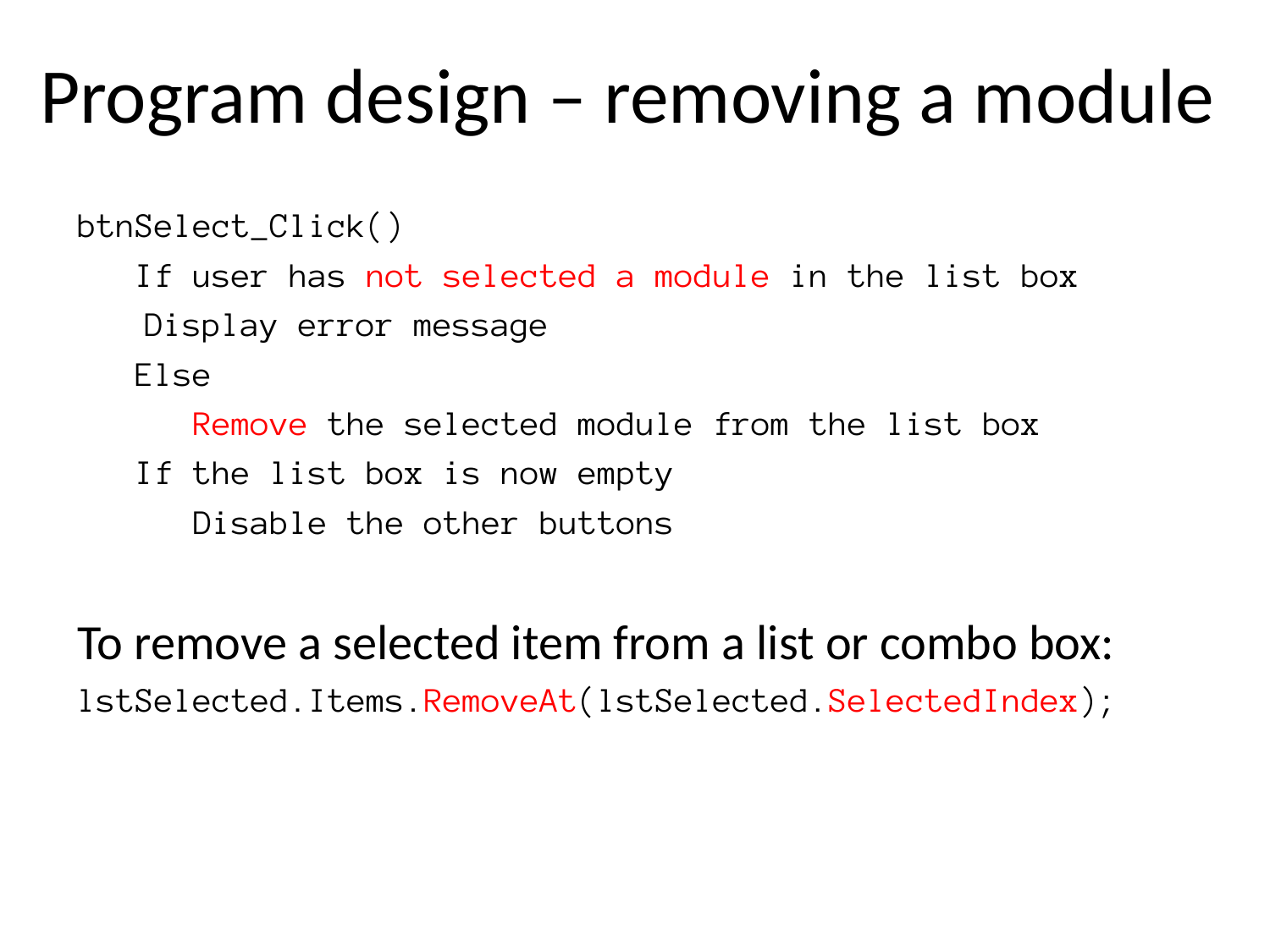

# Program design – removing a module
btnSelect_Click()
   If user has not selected a module in the list box
	 Display error message
   Else
      Remove the selected module from the list box
   If the list box is now empty
      Disable the other buttons

To remove a selected item from a list or combo box:
lstSelected.Items.RemoveAt(lstSelected.SelectedIndex);